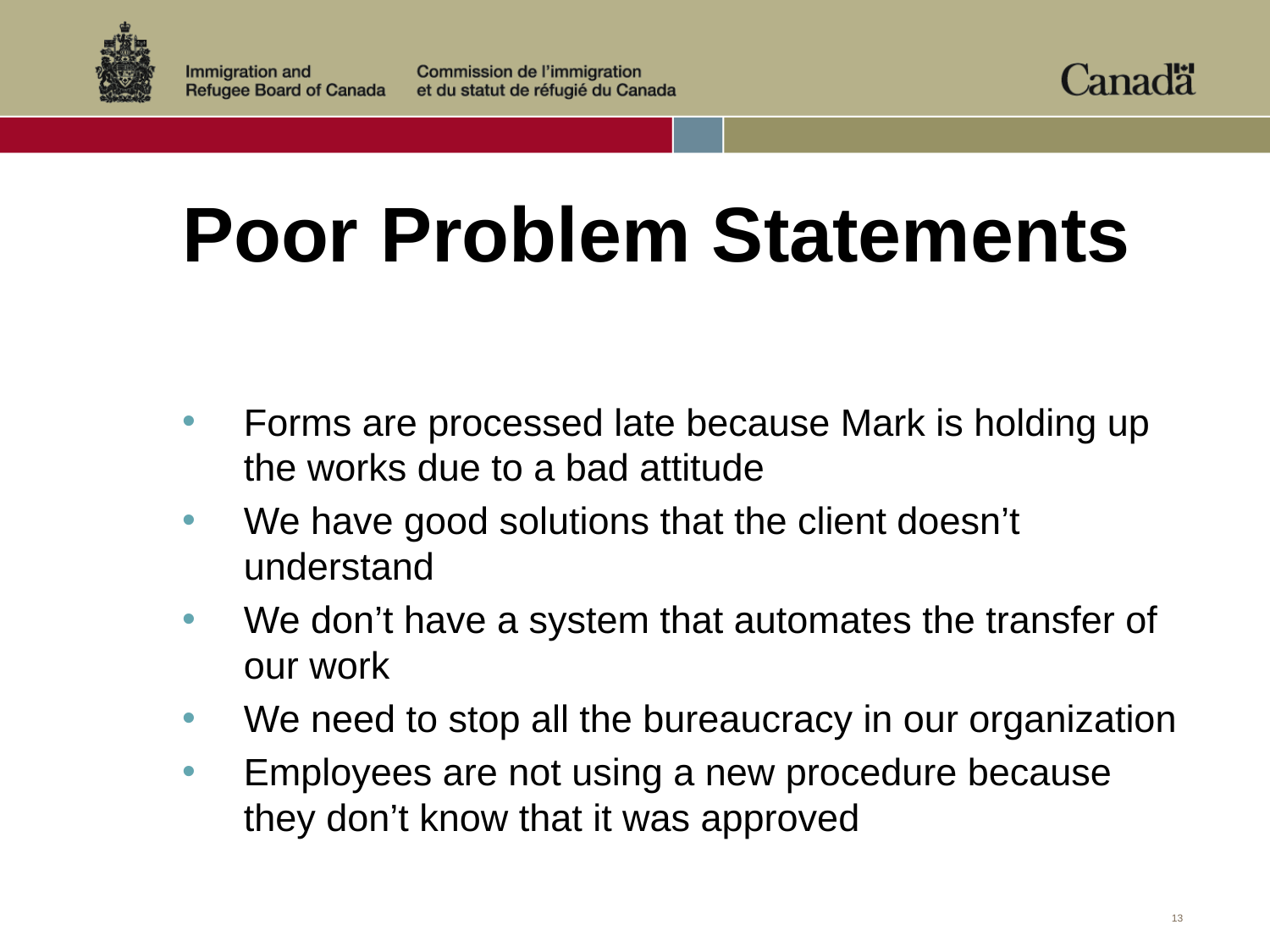

# Poor Problem Statements
Forms are processed late because Mark is holding up the works due to a bad attitude
We have good solutions that the client doesn’t understand
We don’t have a system that automates the transfer of our work
We need to stop all the bureaucracy in our organization
Employees are not using a new procedure because they don’t know that it was approved

13